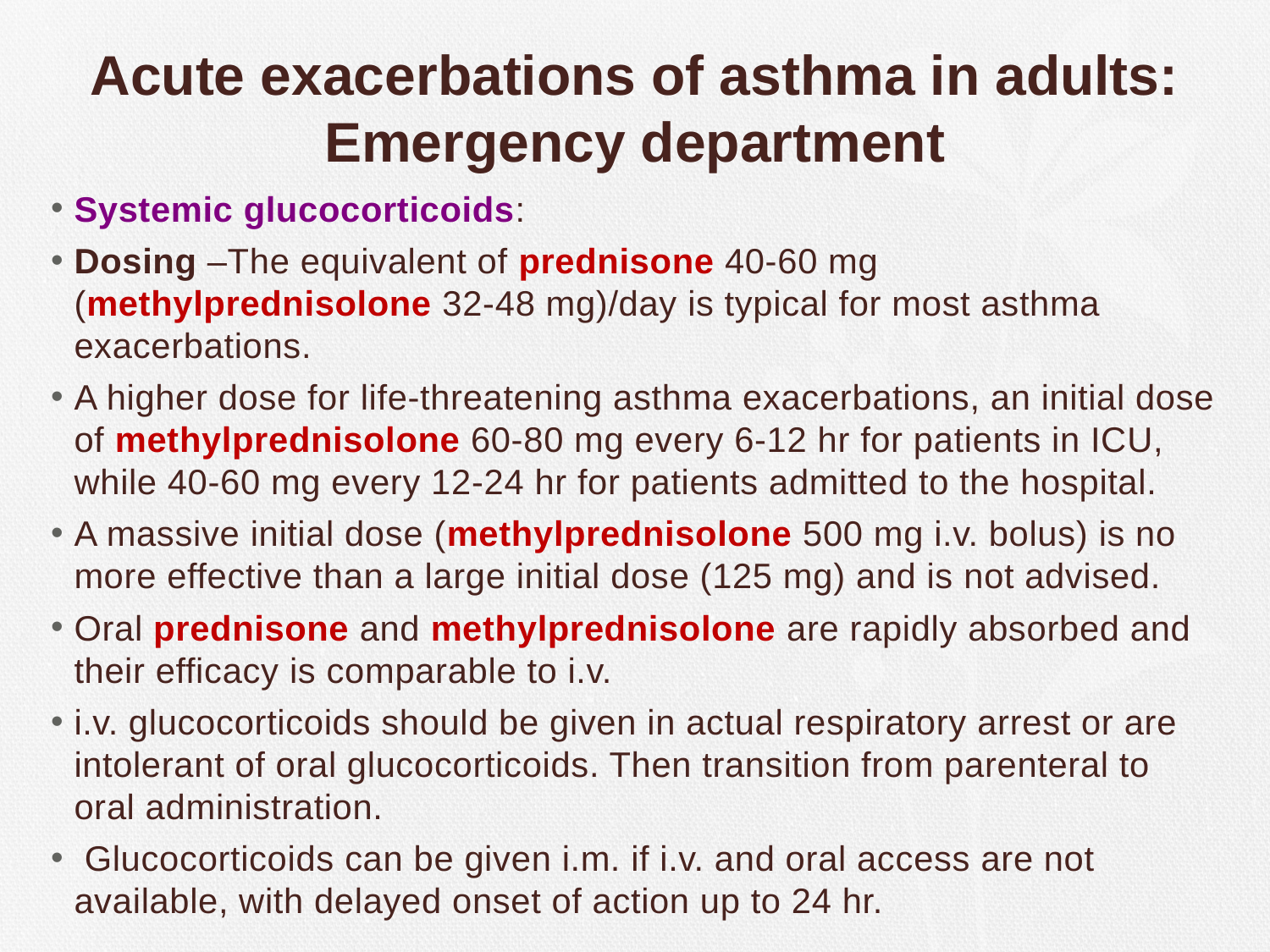

# Acute exacerbations of asthma in adults: Emergency department
Systemic glucocorticoids:
Dosing –The equivalent of prednisone 40-60 mg (methylprednisolone 32-48 mg)/day is typical for most asthma exacerbations.
A higher dose for life-threatening asthma exacerbations, an initial dose of methylprednisolone 60-80 mg every 6-12 hr for patients in ICU, while 40-60 mg every 12-24 hr for patients admitted to the hospital.
A massive initial dose (methylprednisolone 500 mg i.v. bolus) is no more effective than a large initial dose (125 mg) and is not advised.
Oral prednisone and methylprednisolone are rapidly absorbed and their efficacy is comparable to i.v.
i.v. glucocorticoids should be given in actual respiratory arrest or are intolerant of oral glucocorticoids. Then transition from parenteral to oral administration.
 Glucocorticoids can be given i.m. if i.v. and oral access are not available, with delayed onset of action up to 24 hr.